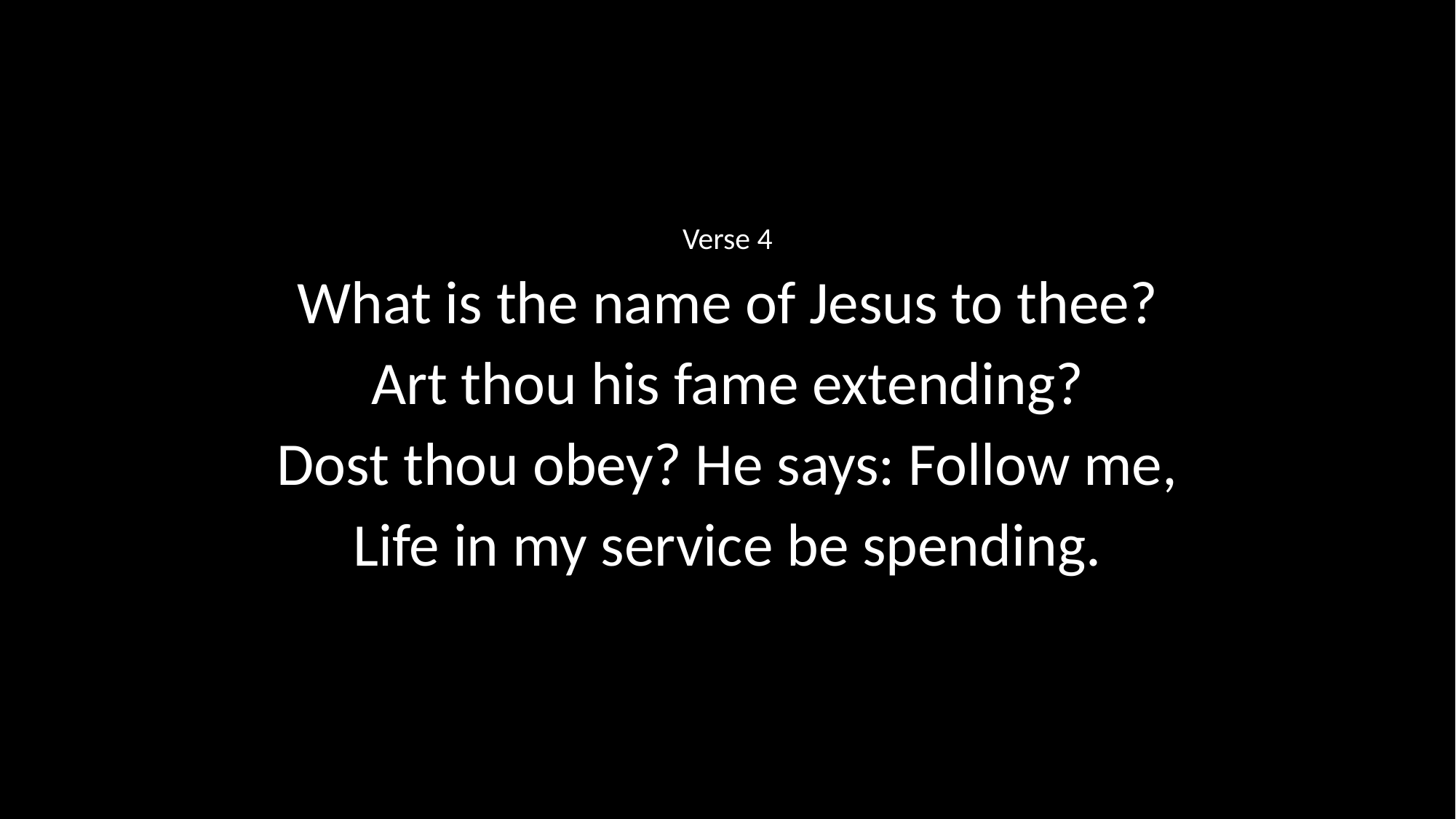

Verse 4
What is the name of Jesus to thee?
Art thou his fame extending?
Dost thou obey? He says: Follow me,
Life in my service be spending.